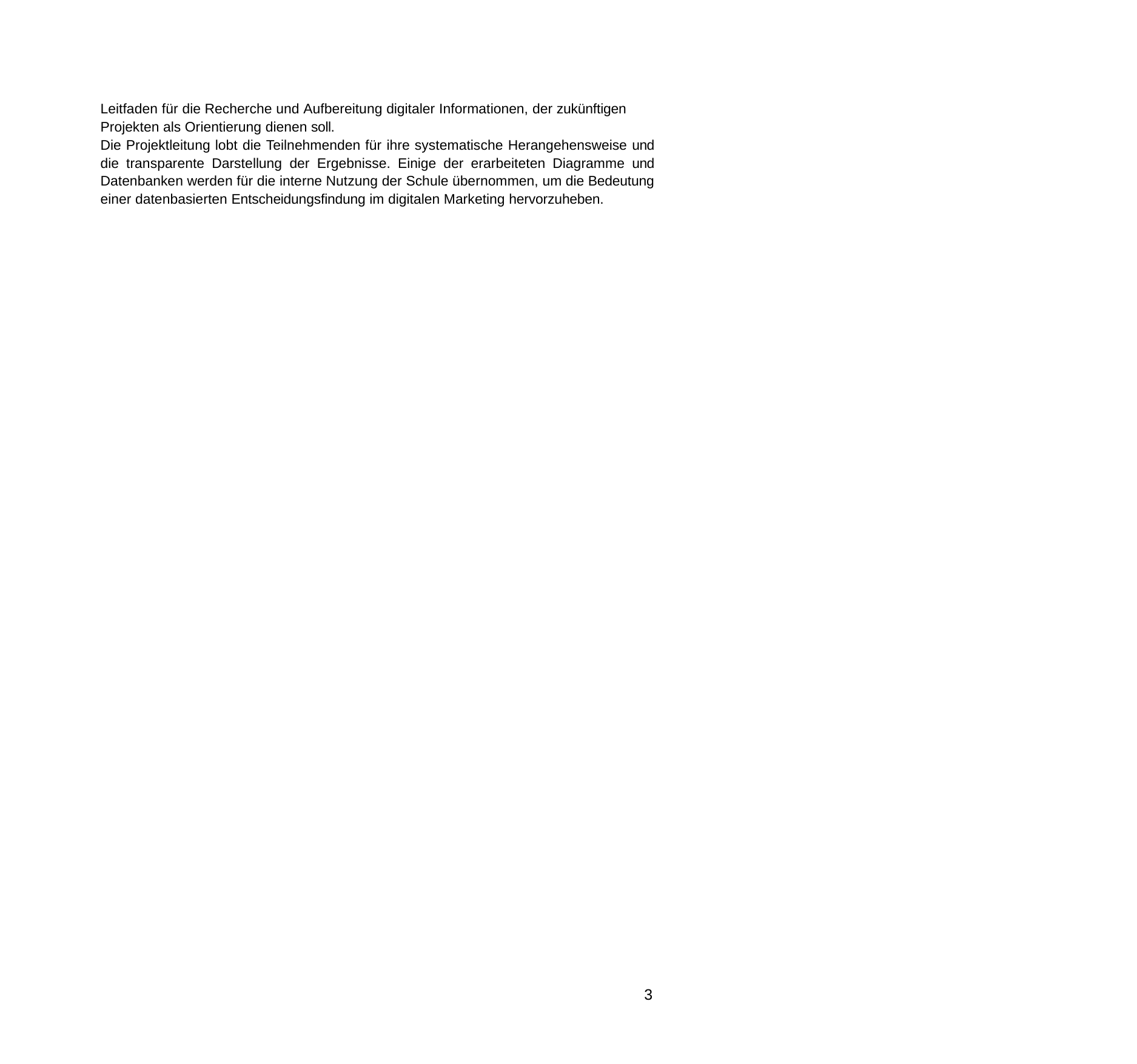

Leitfaden für die Recherche und Aufbereitung digitaler Informationen, der zukünftigen Projekten als Orientierung dienen soll.
Die Projektleitung lobt die Teilnehmenden für ihre systematische Herangehensweise und die transparente Darstellung der Ergebnisse. Einige der erarbeiteten Diagramme und Datenbanken werden für die interne Nutzung der Schule übernommen, um die Bedeutung einer datenbasierten Entscheidungsfindung im digitalen Marketing hervorzuheben.
3